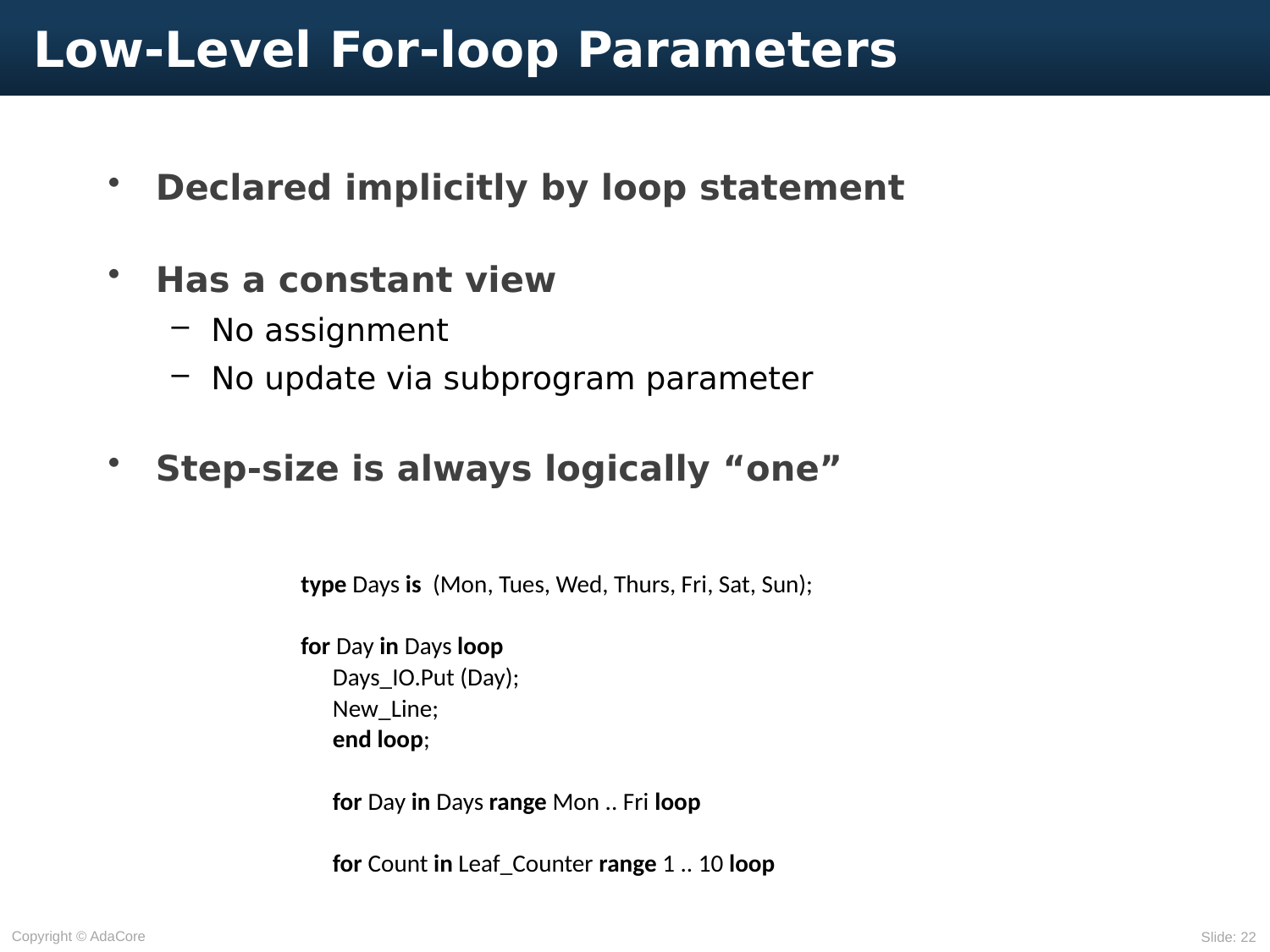

# Low-Level For-loop Parameters
Declared implicitly by loop statement
Has a constant view
No assignment
No update via subprogram parameter
Step-size is always logically “one”
type Days is  (Mon, Tues, Wed, Thurs, Fri, Sat, Sun);

for Day in Days loop
Days_IO.Put (Day);
New_Line;
end loop;

for Day in Days range Mon .. Fri loop

for Count in Leaf_Counter range 1 .. 10 loop